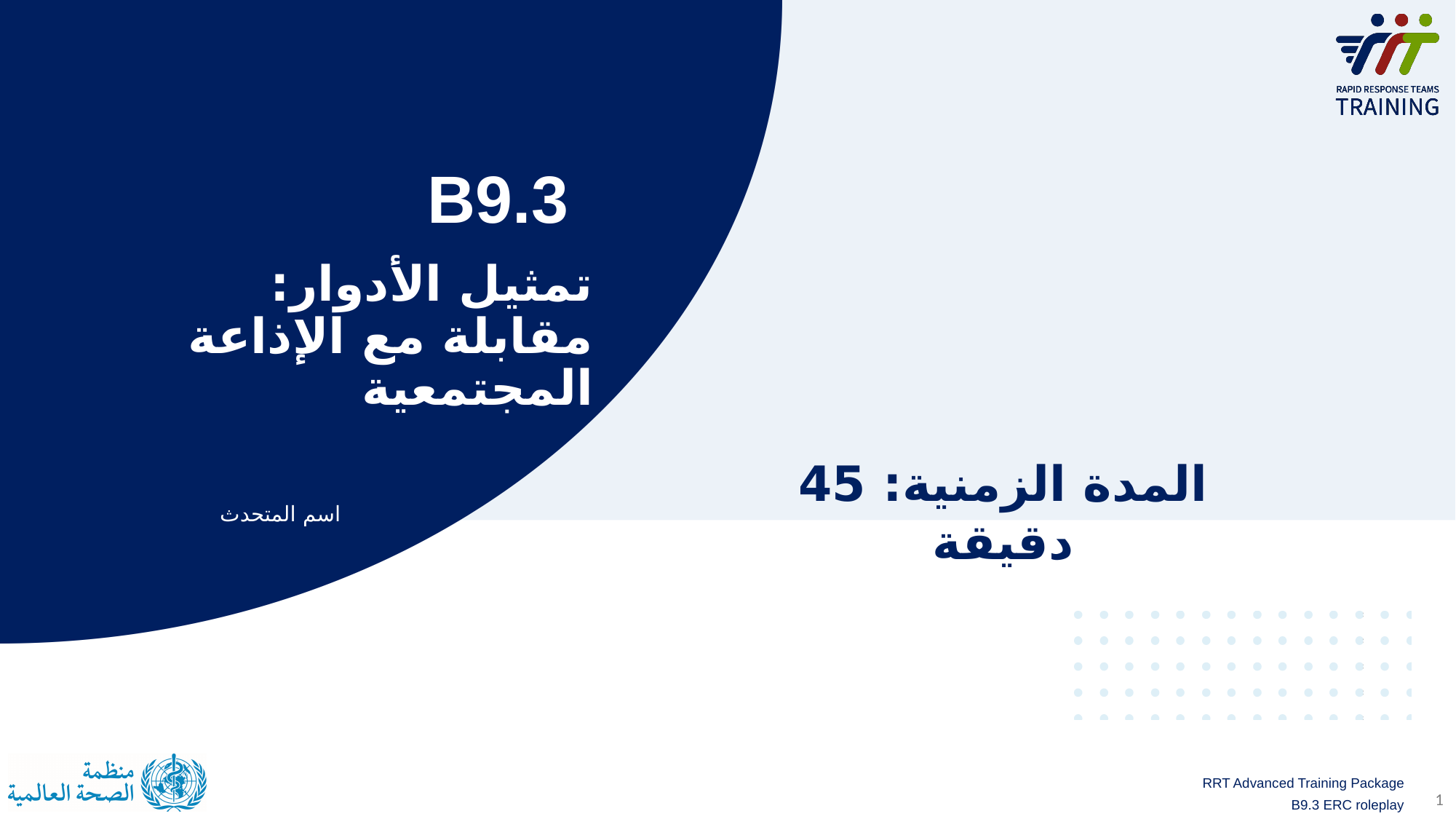

B9.3
# تمثيل الأدوار: مقابلة مع الإذاعة المجتمعية
المدة الزمنية: 45 دقيقة
اسم المتحدث